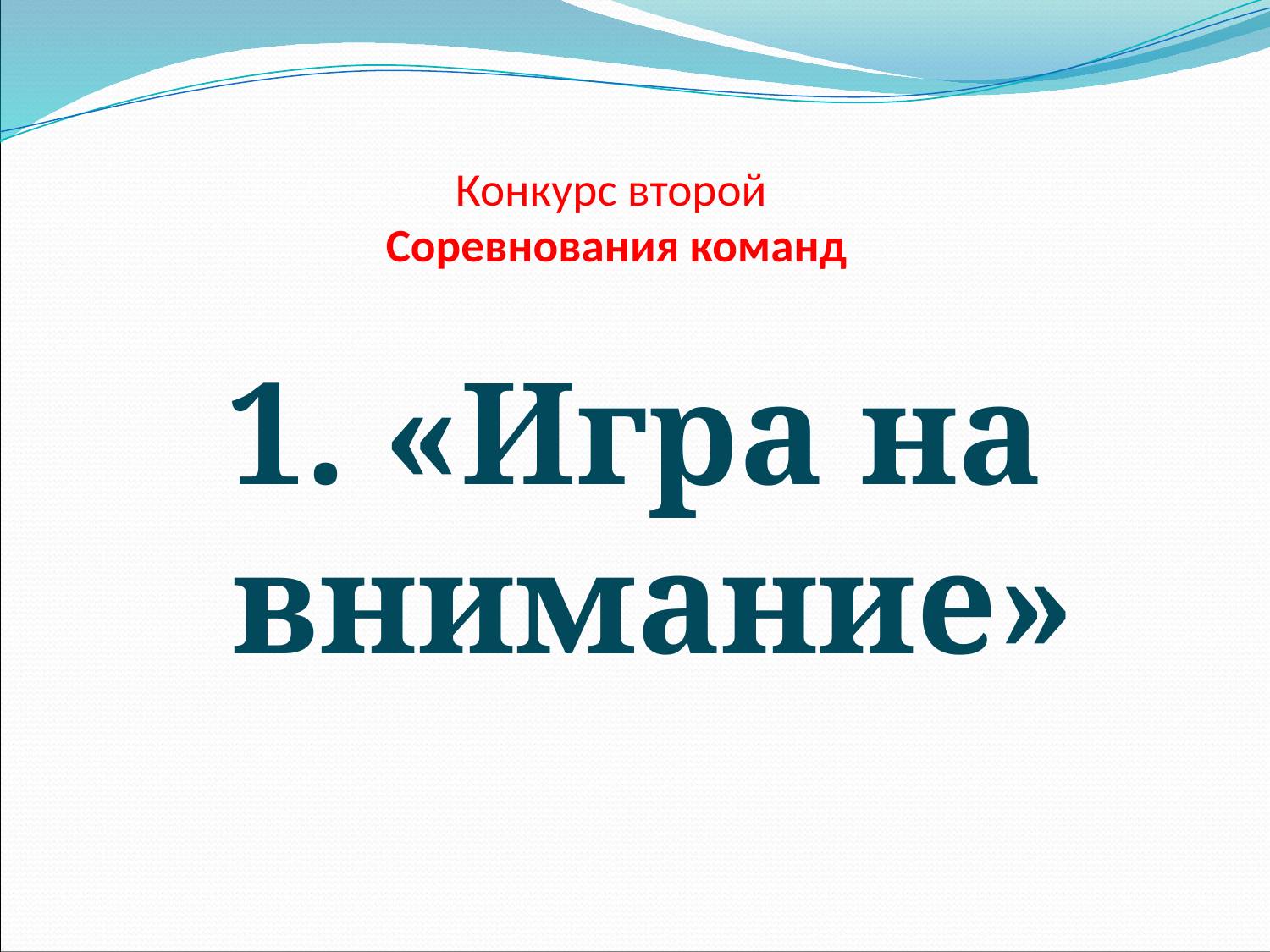

# Конкурс второй Соревнования команд
1. «Игра на внимание»